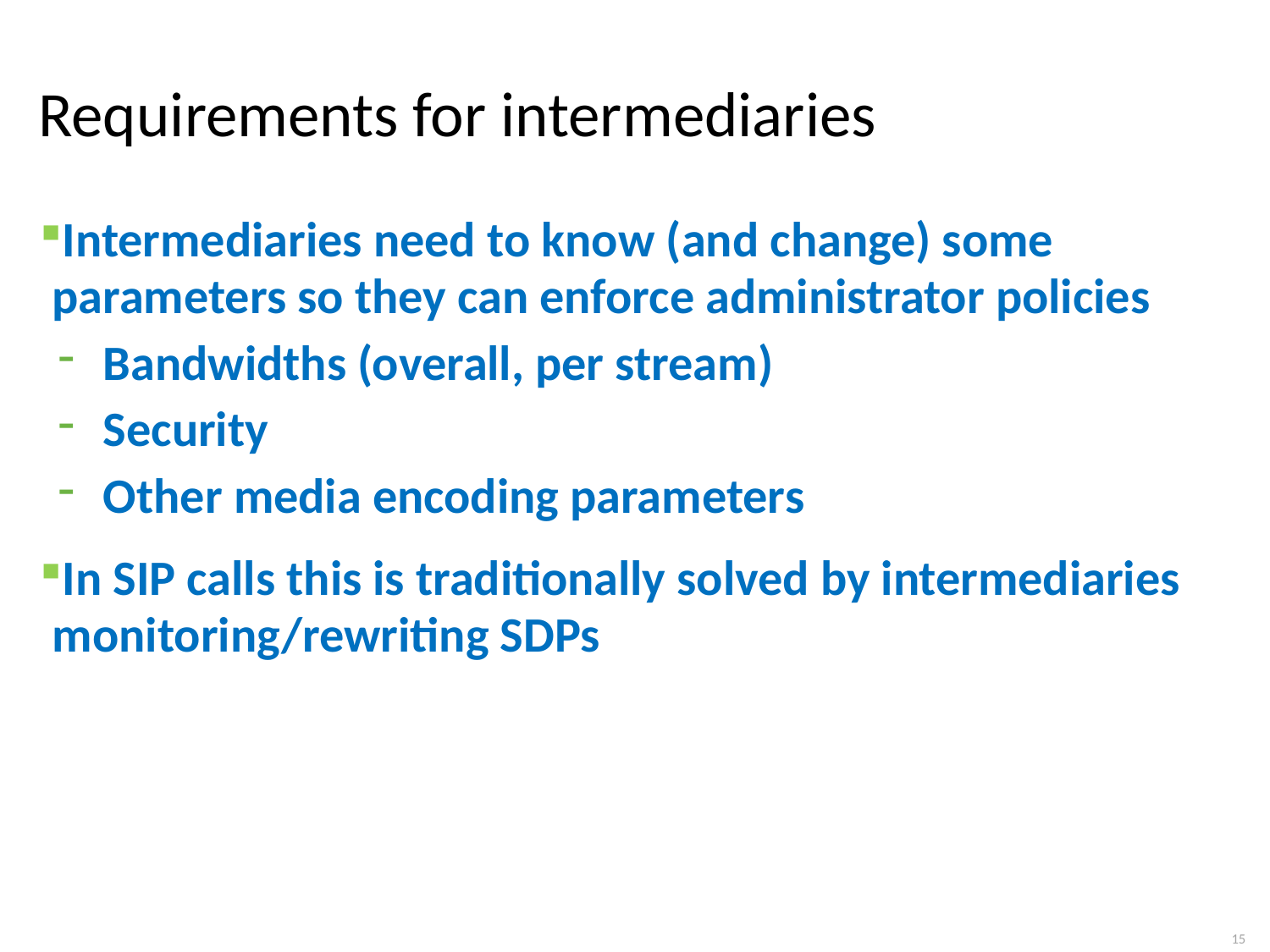

# Requirements for intermediaries
Intermediaries need to know (and change) some parameters so they can enforce administrator policies
Bandwidths (overall, per stream)
Security
Other media encoding parameters
In SIP calls this is traditionally solved by intermediaries monitoring/rewriting SDPs